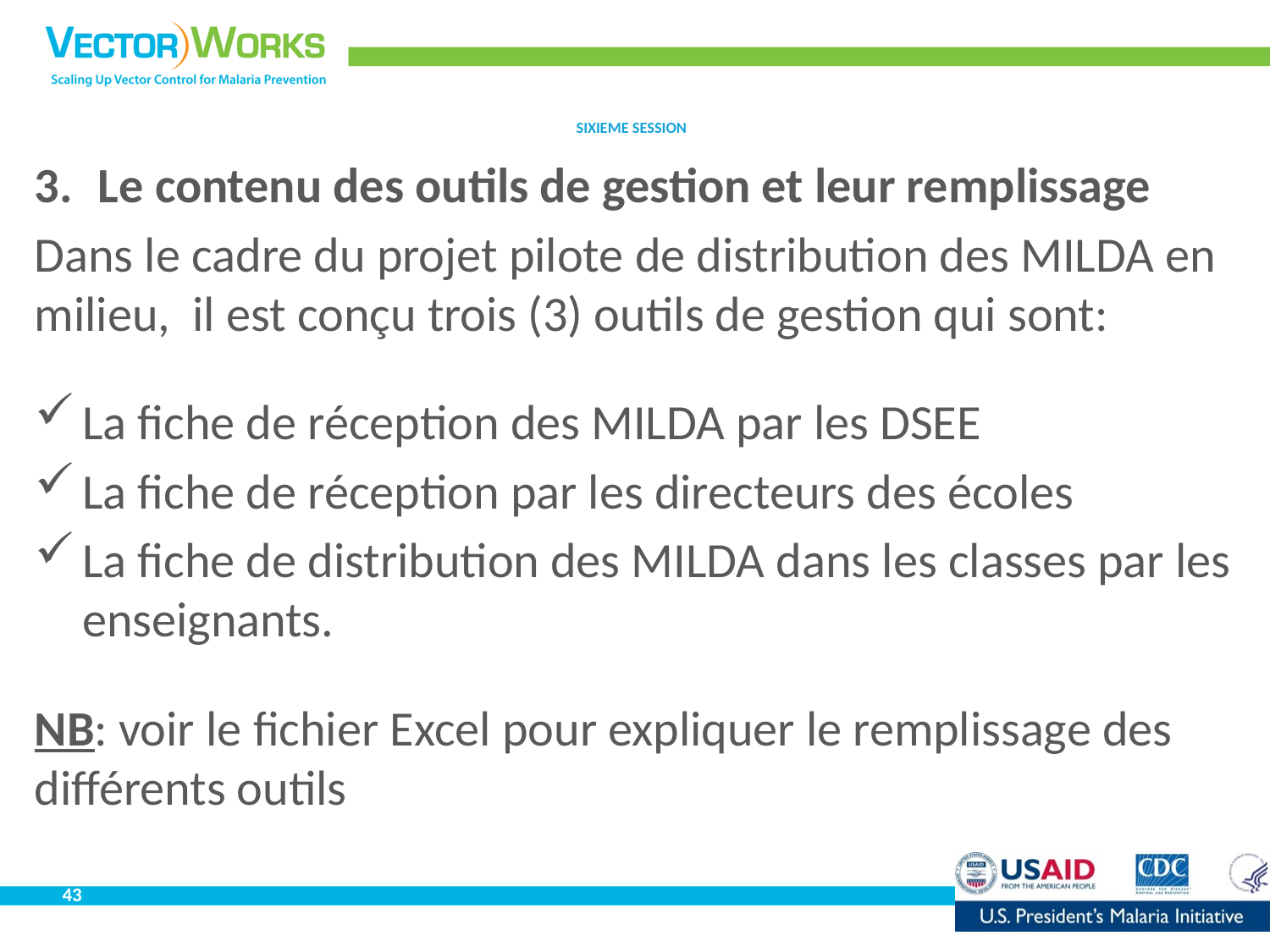

# SIXIEME SESSION
Le contenu des outils de gestion et leur remplissage
Dans le cadre du projet pilote de distribution des MILDA en milieu,  il est conçu trois (3) outils de gestion qui sont:

La fiche de réception des MILDA par les DSEE
La fiche de réception par les directeurs des écoles
La fiche de distribution des MILDA dans les classes par les enseignants.

NB: voir le fichier Excel pour expliquer le remplissage des différents outils

43